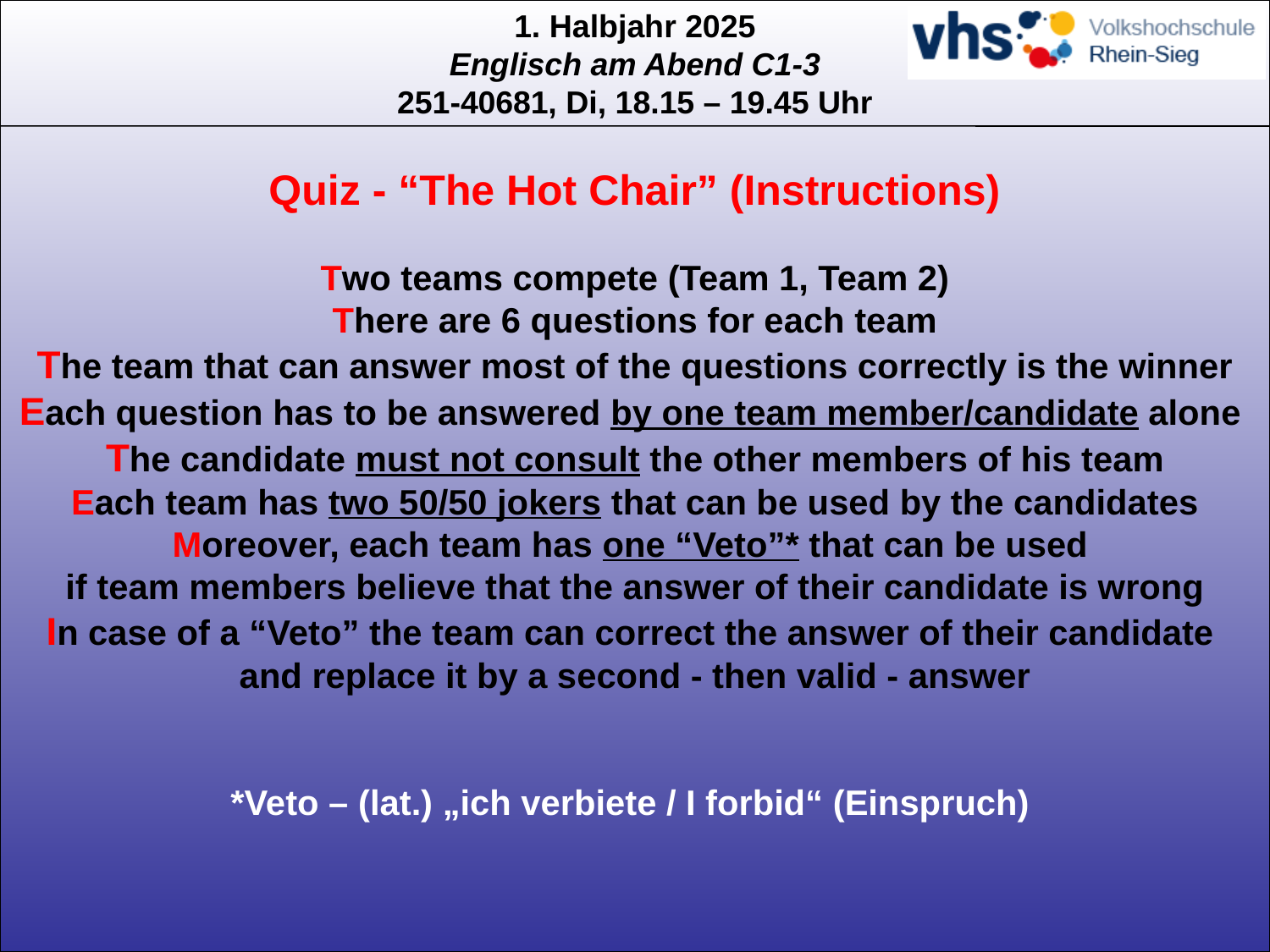

# Quiz - “The Hot Chair” (Instructions) Two teams compete (Team 1, Team 2) There are 6 questions for each team The team that can answer most of the questions correctly is the winner Each question has to be answered by one team member/candidate alone The candidate must not consult the other members of his team Each team has two 50/50 jokers that can be used by the candidates Moreover, each team has one “Veto”* that can be used if team members believe that the answer of their candidate is wrong In case of a “Veto” the team can correct the answer of their candidate and replace it by a second - then valid - answer *Veto – (lat.) „ich verbiete / I forbid“ (Einspruch)